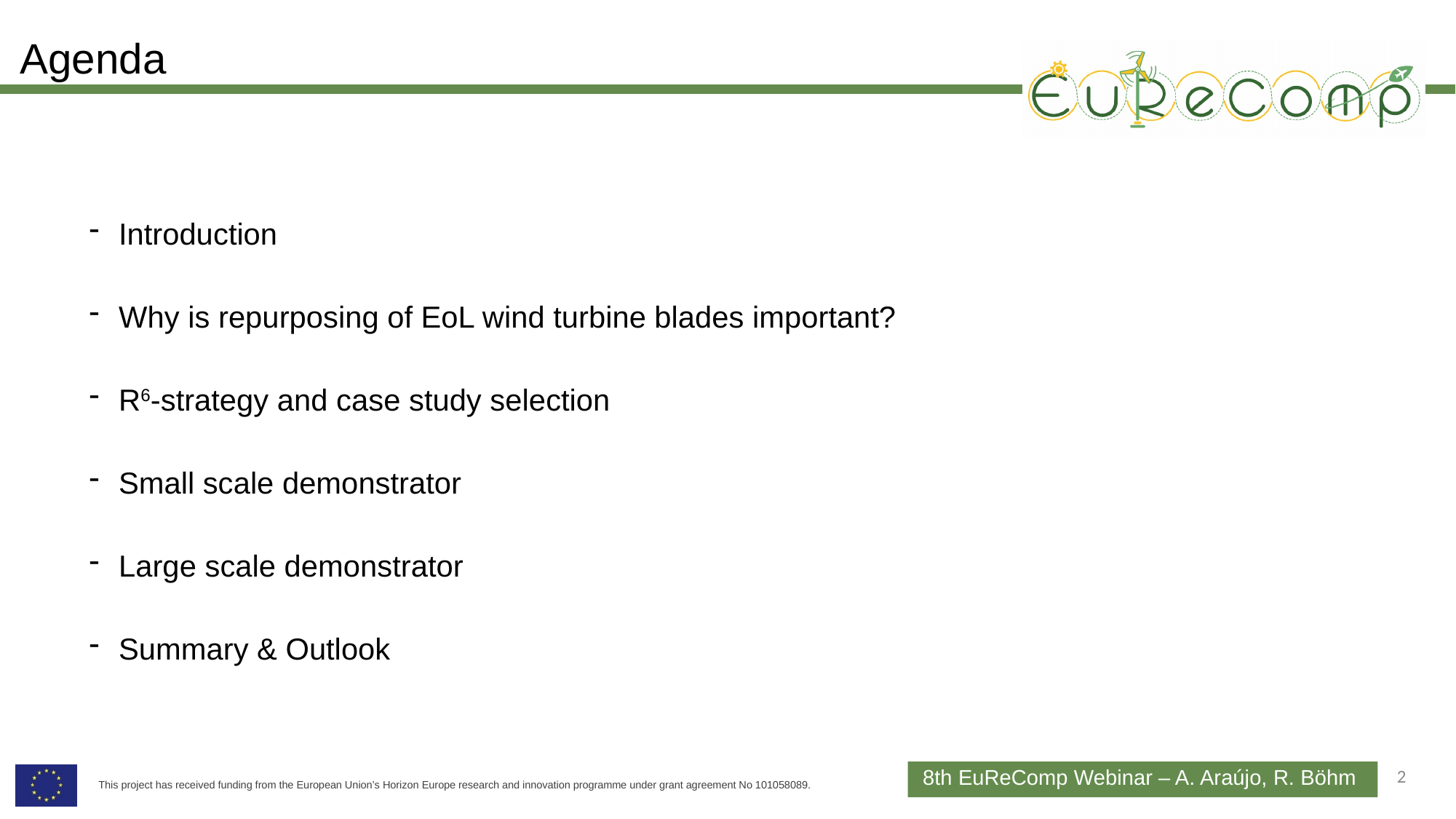

# Agenda
Introduction

Why is repurposing of EoL wind turbine blades important?

R6-strategy and case study selection

Small scale demonstrator

Large scale demonstrator

Summary & Outlook
2
8th EuReComp Webinar – A. Araújo, R. Böhm